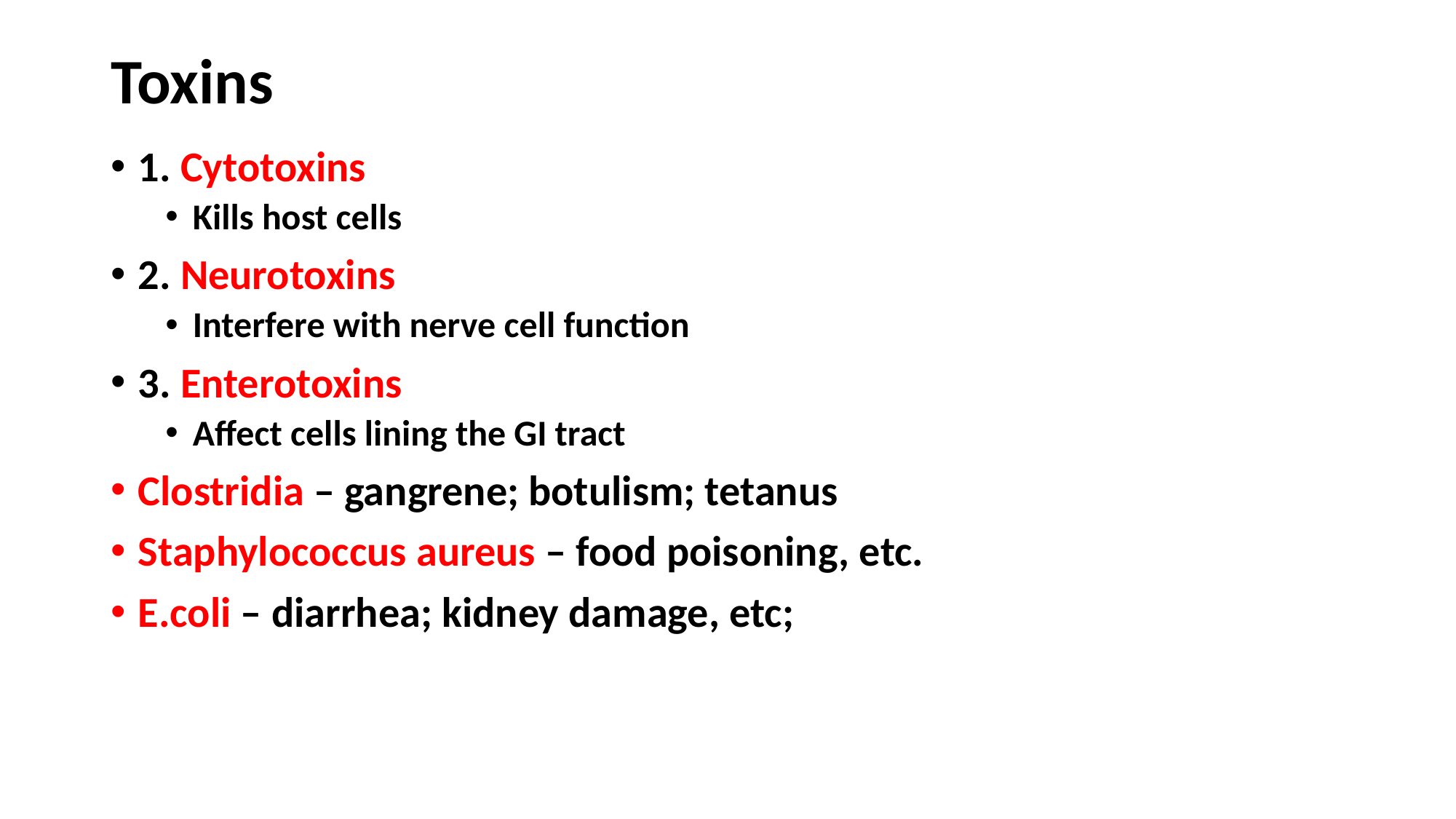

# Toxins
1. Cytotoxins
Kills host cells
2. Neurotoxins
Interfere with nerve cell function
3. Enterotoxins
Affect cells lining the GI tract
Clostridia – gangrene; botulism; tetanus
Staphylococcus aureus – food poisoning, etc.
E.coli – diarrhea; kidney damage, etc;